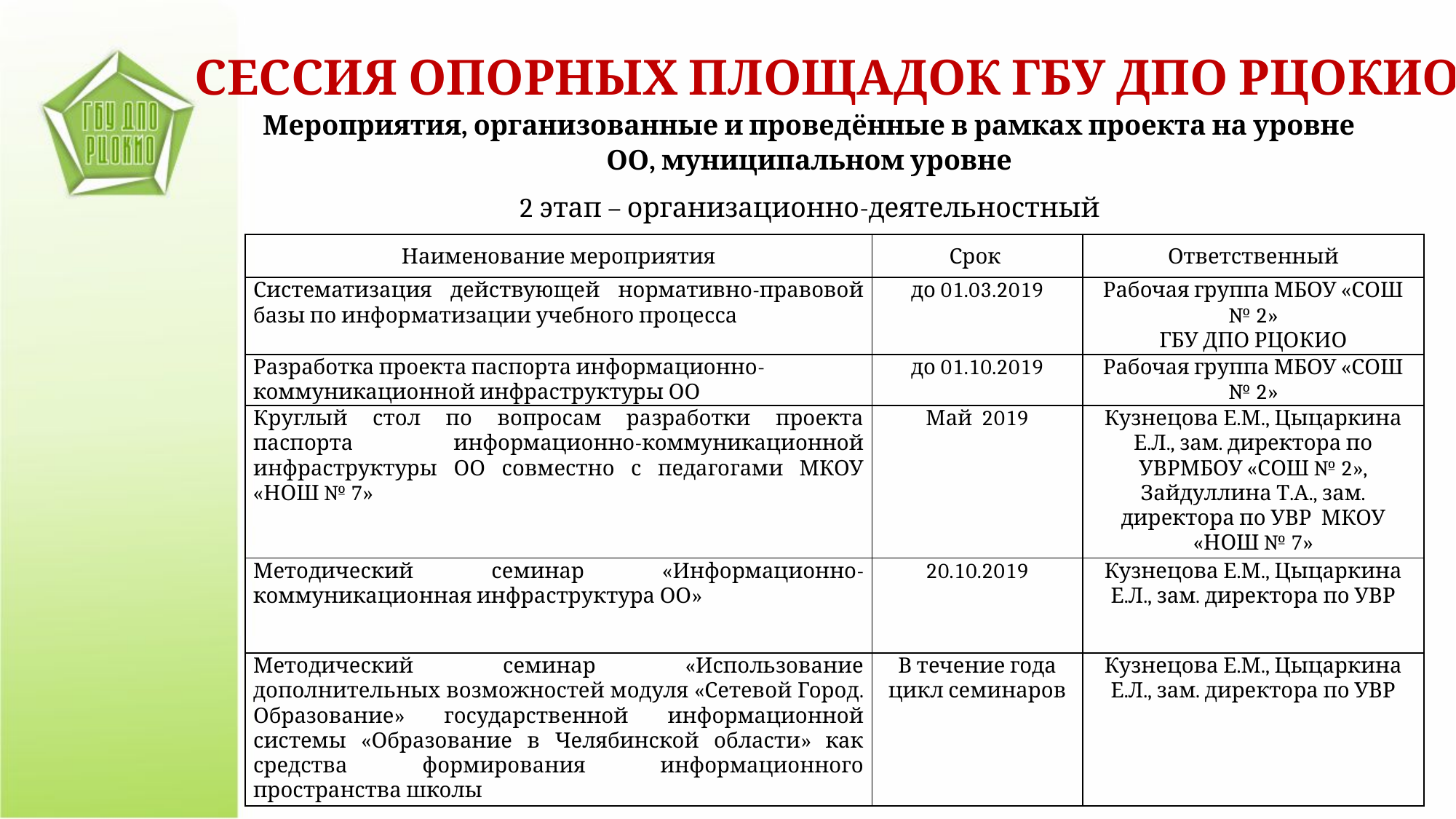

СЕССИЯ ОПОРНЫХ ПЛОЩАДОК ГБУ ДПО РЦОКИО
Мероприятия, организованные и проведённые в рамках проекта на уровне ОО, муниципальном уровне
2 этап – организационно-деятельностный
| Наименование мероприятия | Срок | Ответственный |
| --- | --- | --- |
| Систематизация действующей нормативно-правовой базы по информатизации учебного процесса | до 01.03.2019 | Рабочая группа МБОУ «СОШ № 2» ГБУ ДПО РЦОКИО |
| Разработка проекта паспорта информационно-коммуникационной инфраструктуры ОО | до 01.10.2019 | Рабочая группа МБОУ «СОШ № 2» |
| Круглый стол по вопросам разработки проекта паспорта информационно-коммуникационной инфраструктуры ОО совместно с педагогами МКОУ «НОШ № 7» | Май 2019 | Кузнецова Е.М., Цыцаркина Е.Л., зам. директора по УВРМБОУ «СОШ № 2», Зайдуллина Т.А., зам. директора по УВР МКОУ «НОШ № 7» |
| Методический семинар «Информационно-коммуникационная инфраструктура ОО» | 20.10.2019 | Кузнецова Е.М., Цыцаркина Е.Л., зам. директора по УВР |
| Методический семинар «Использование дополнительных возможностей модуля «Сетевой Город. Образование» государственной информационной системы «Образование в Челябинской области» как средства формирования информационного пространства школы | В течение года цикл семинаров | Кузнецова Е.М., Цыцаркина Е.Л., зам. директора по УВР |